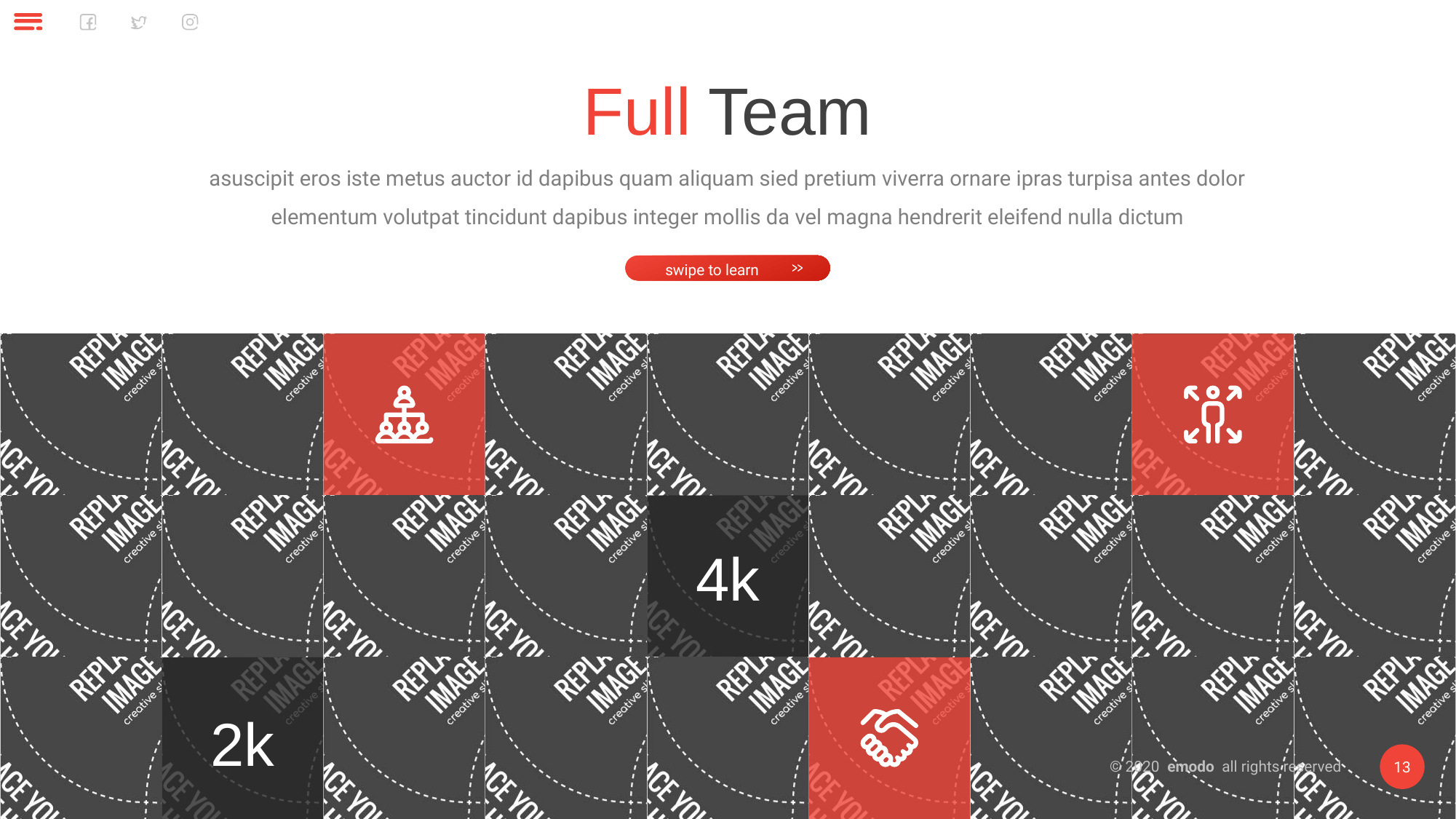

Full Team
asuscipit eros iste metus auctor id dapibus quam aliquam sied pretium viverra ornare ipras turpisa antes dolor elementum volutpat tincidunt dapibus integer mollis da vel magna hendrerit eleifend nulla dictum
swipe to learn

4k

2k

© 2020  emodo  all rights reserved
13